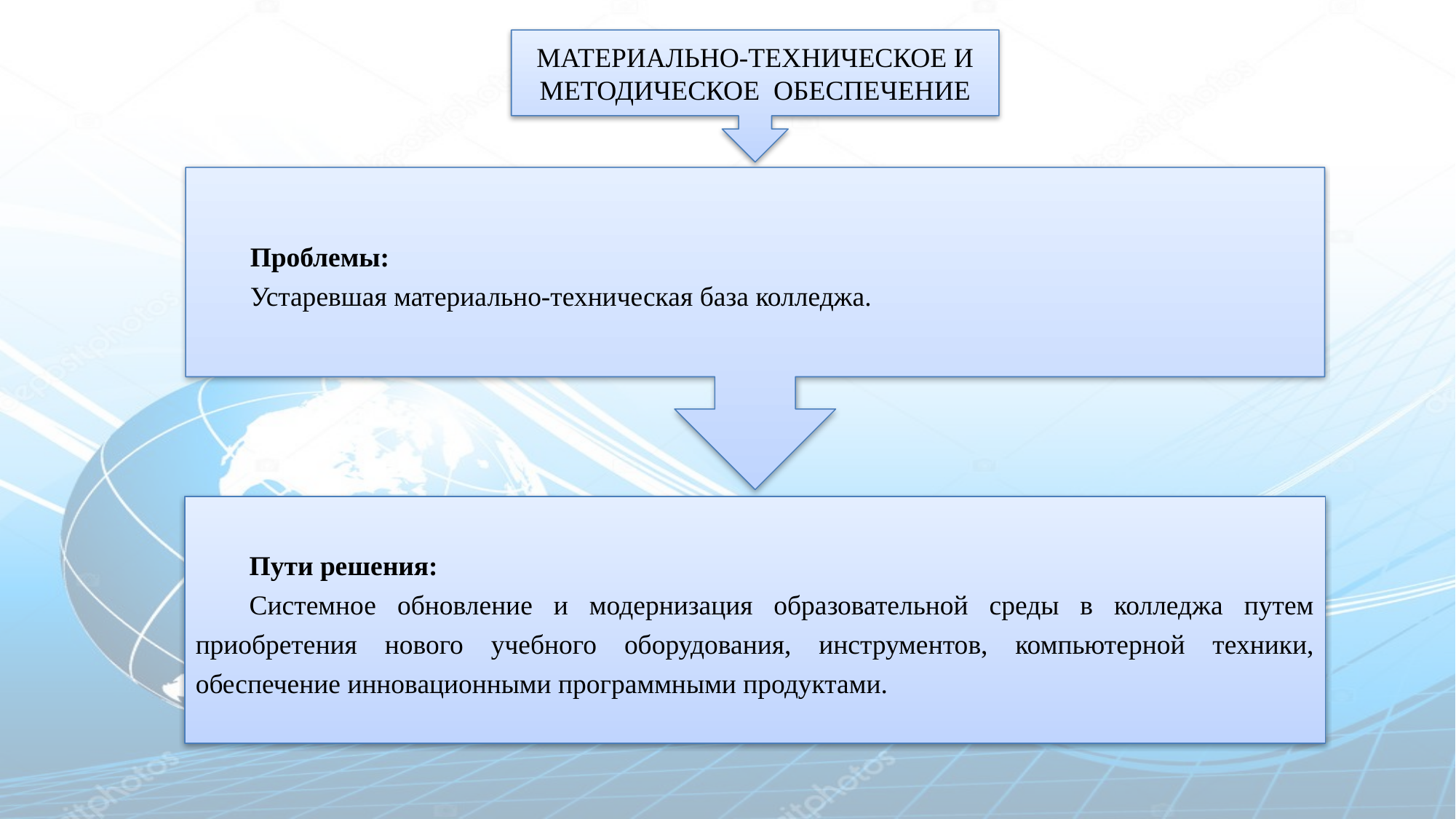

МАТЕРИАЛЬНО-ТЕХНИЧЕСКОЕ И МЕТОДИЧЕСКОЕ  ОБЕСПЕЧЕНИЕ
Проблемы:
Устаревшая материально-техническая база колледжа.
Пути решения:
Системное обновление и модернизация образовательной среды в колледжа путем приобретения нового учебного оборудования, инструментов, компьютерной техники, обеспечение инновационными программными продуктами.